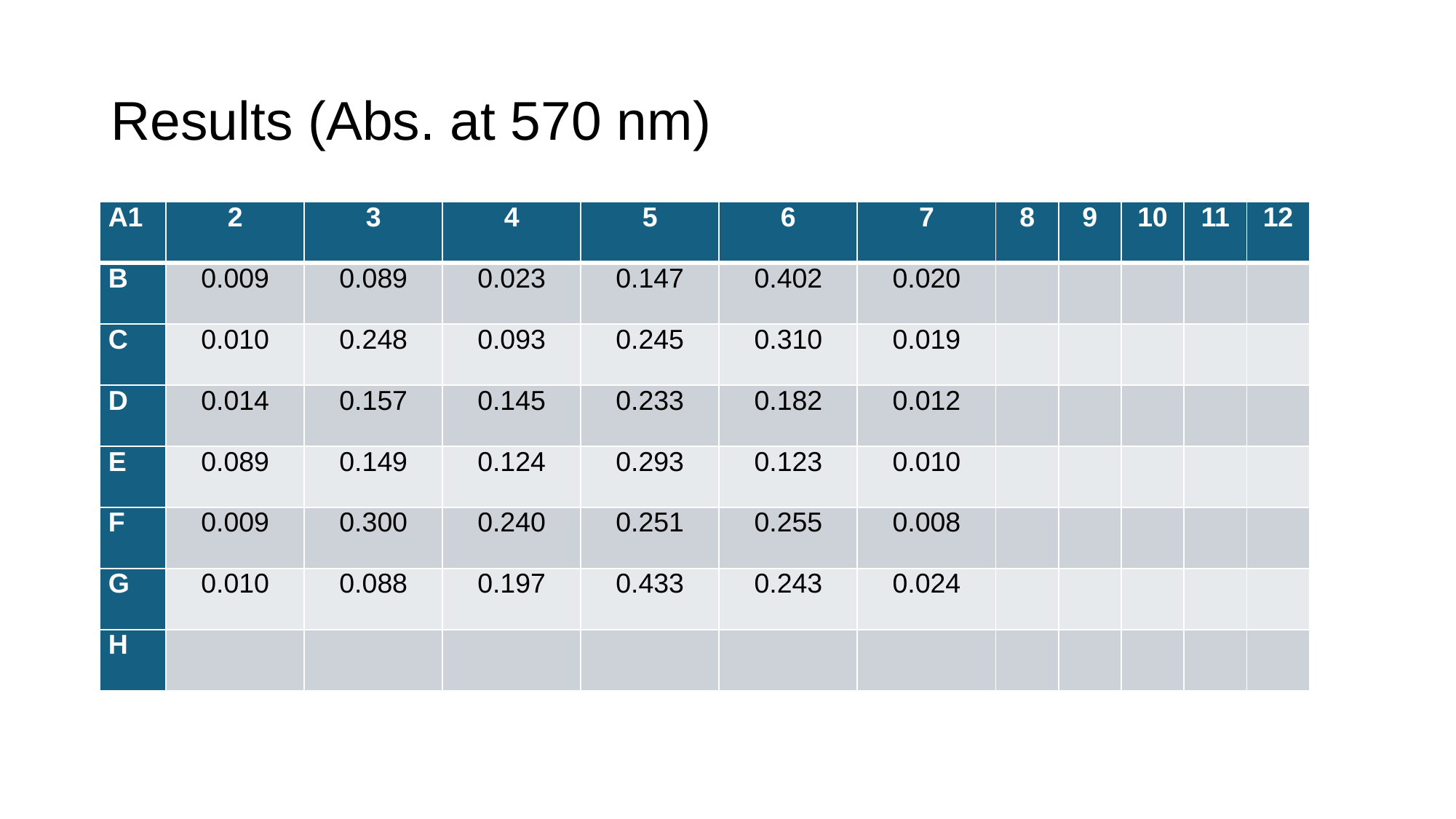

# Results (Abs. at 570 nm)
| A1 | 2 | 3 | 4 | 5 | 6 | 7 | 8 | 9 | 10 | 11 | 12 |
| --- | --- | --- | --- | --- | --- | --- | --- | --- | --- | --- | --- |
| B | 0.009 | 0.089 | 0.023 | 0.147 | 0.402 | 0.020 |  |  |  |  |  |
| C | 0.010 | 0.248 | 0.093 | 0.245 | 0.310 | 0.019 |  |  |  |  |  |
| D | 0.014 | 0.157 | 0.145 | 0.233 | 0.182 | 0.012 |  |  |  |  |  |
| E | 0.089 | 0.149 | 0.124 | 0.293 | 0.123 | 0.010 |  |  |  |  |  |
| F | 0.009 | 0.300 | 0.240 | 0.251 | 0.255 | 0.008 |  |  |  |  |  |
| G | 0.010 | 0.088 | 0.197 | 0.433 | 0.243 | 0.024 |  |  |  |  |  |
| H |  |  |  |  |  |  |  |  |  |  |  |